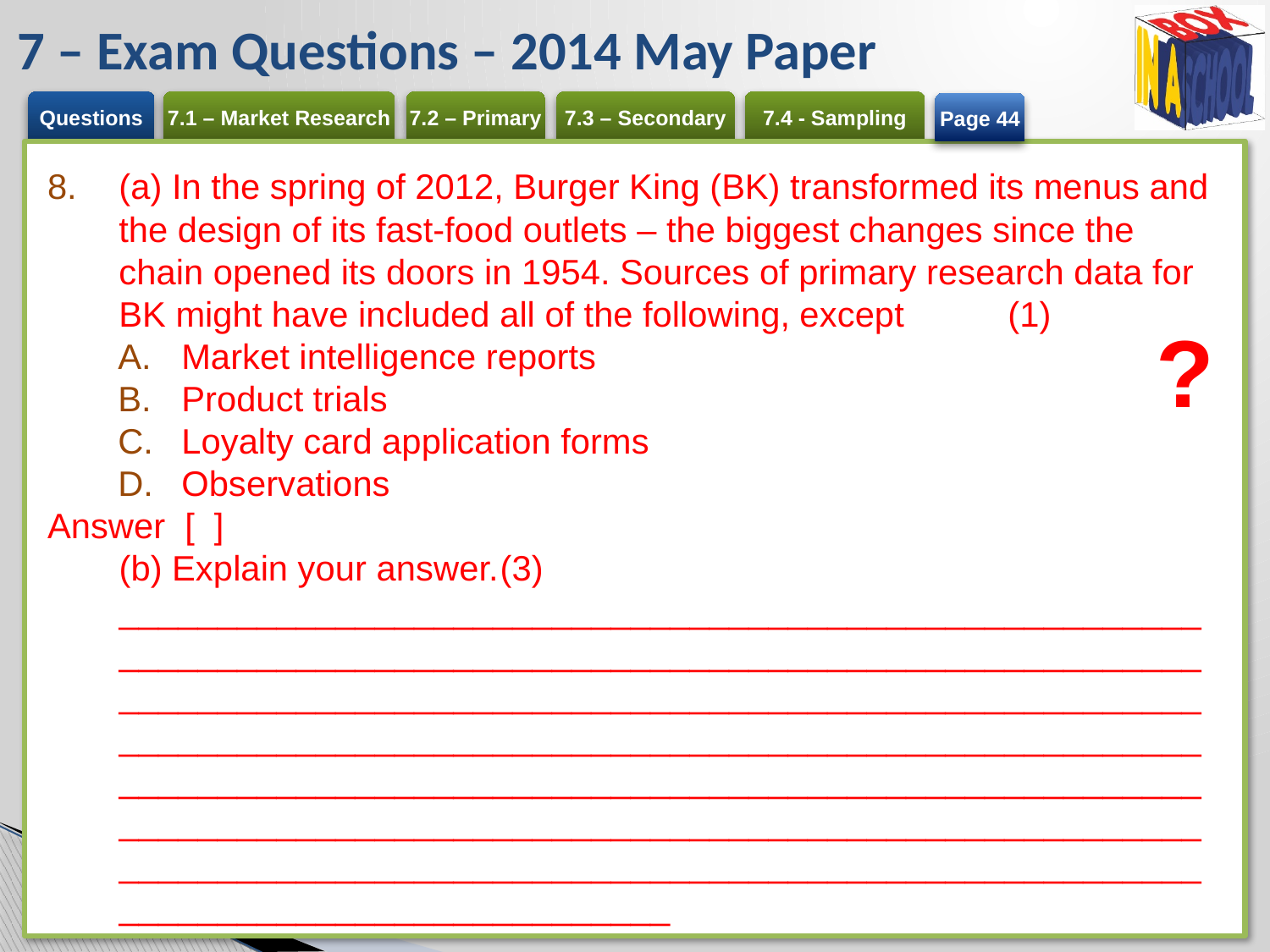

# 7 – Exam Questions – 2014 May Paper
Page 44
(a) In the spring of 2012, Burger King (BK) transformed its menus and the design of its fast-food outlets – the biggest changes since the chain opened its doors in 1954. Sources of primary research data for BK might have included all of the following, except 	(1)
Market intelligence reports
Product trials
Loyalty card application forms
Observations
Answer  [  ]
(b) Explain your answer.	(3)
_____________________________________________________________________________________________________________________________________________________________________________________________________________________________________________________________________________________________________________________________________________________________________________________________________________________________
?